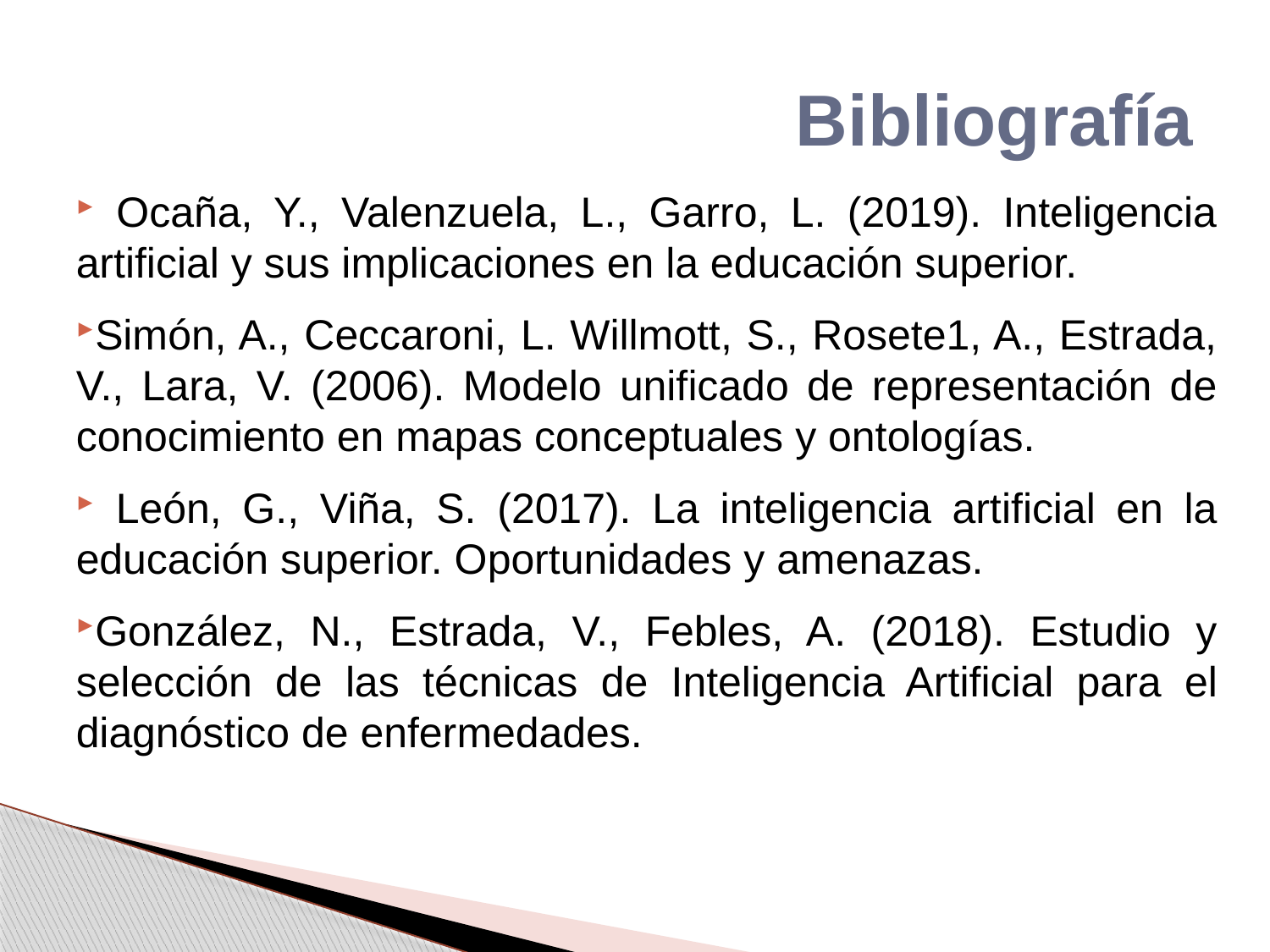

# Bibliografía
 Ocaña, Y., Valenzuela, L., Garro, L. (2019). Inteligencia artificial y sus implicaciones en la educación superior.
Simón, A., Ceccaroni, L. Willmott, S., Rosete1, A., Estrada, V., Lara, V. (2006). Modelo unificado de representación de conocimiento en mapas conceptuales y ontologías.
 León, G., Viña, S. (2017). La inteligencia artificial en la educación superior. Oportunidades y amenazas.
González, N., Estrada, V., Febles, A. (2018). Estudio y selección de las técnicas de Inteligencia Artificial para el diagnóstico de enfermedades.